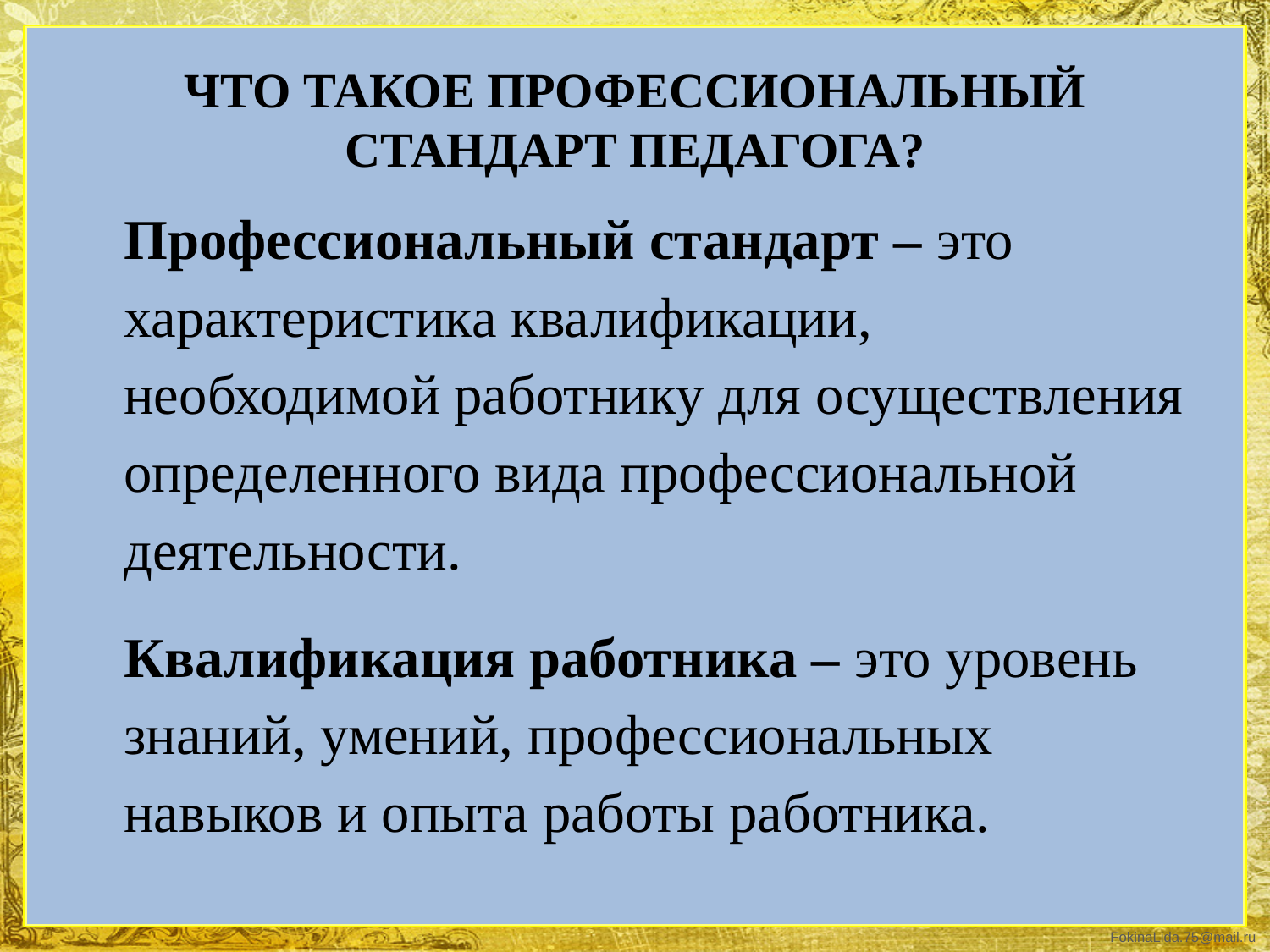

# ЧТО ТАКОЕ ПРОФЕССИОНАЛЬНЫЙ СТАНДАРТ ПЕДАГОГА?
Профессиональный стандарт – это характеристика квалификации, необходимой работнику для осуществления определенного вида профессиональной деятельности.
Квалификация работника – это уровень знаний, умений, профессиональных навыков и опыта работы работника.